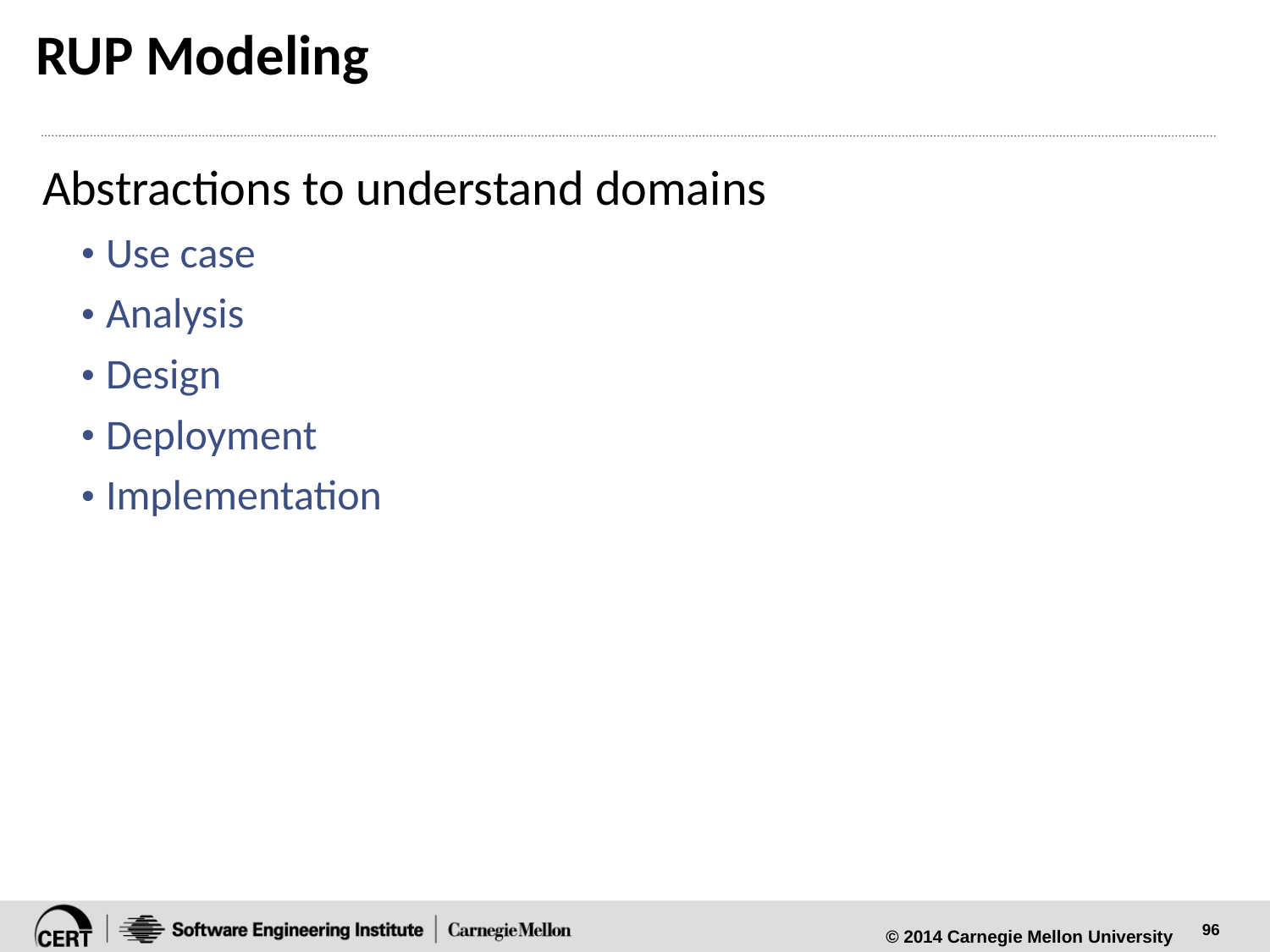

# RUP Modeling
Abstractions to understand domains
Use case
Analysis
Design
Deployment
Implementation